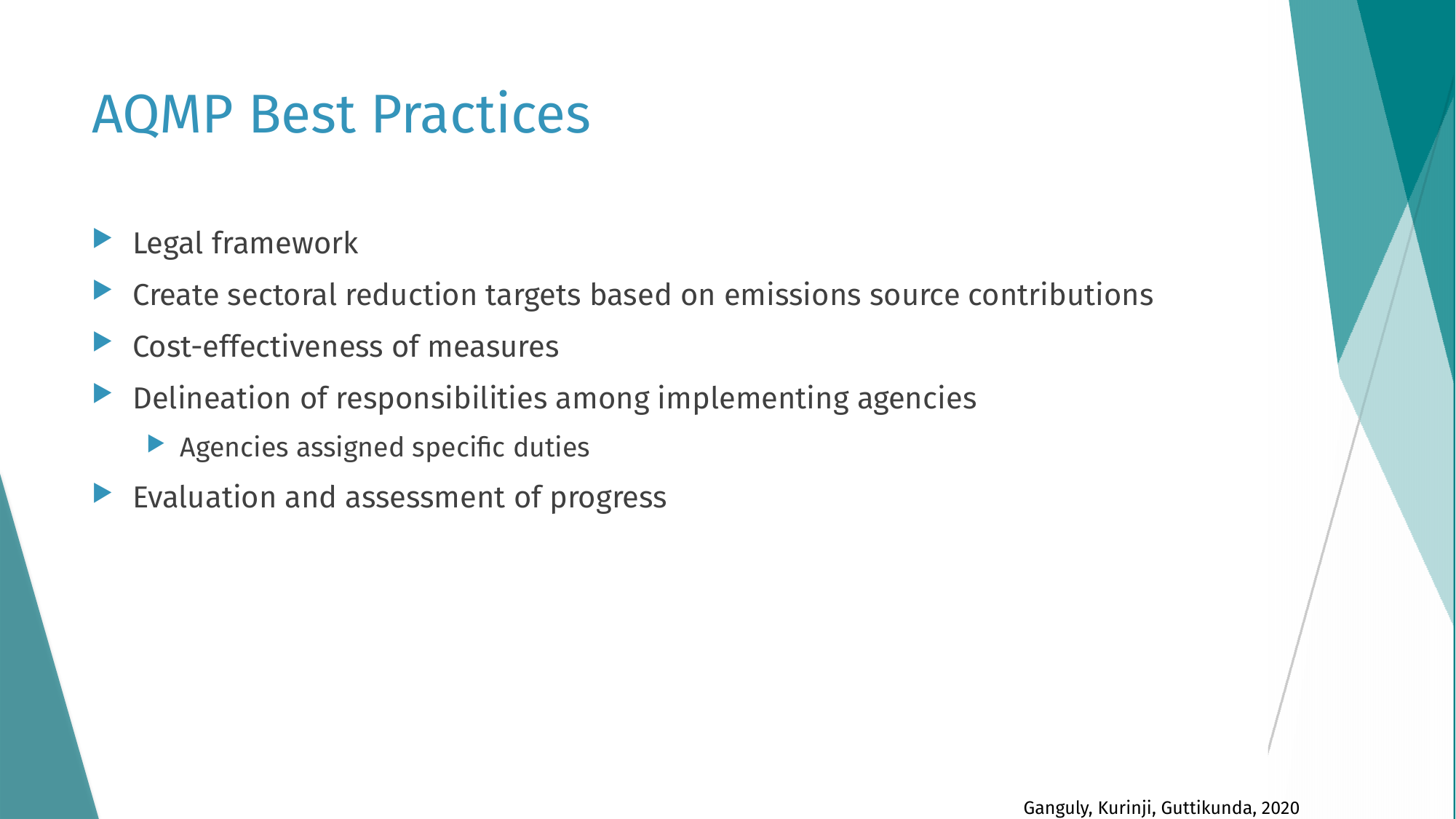

# AQMP Best Practices
Legal framework
Create sectoral reduction targets based on emissions source contributions
Cost-effectiveness of measures
Delineation of responsibilities among implementing agencies
Agencies assigned specific duties
Evaluation and assessment of progress
Ganguly, Kurinji, Guttikunda, 2020